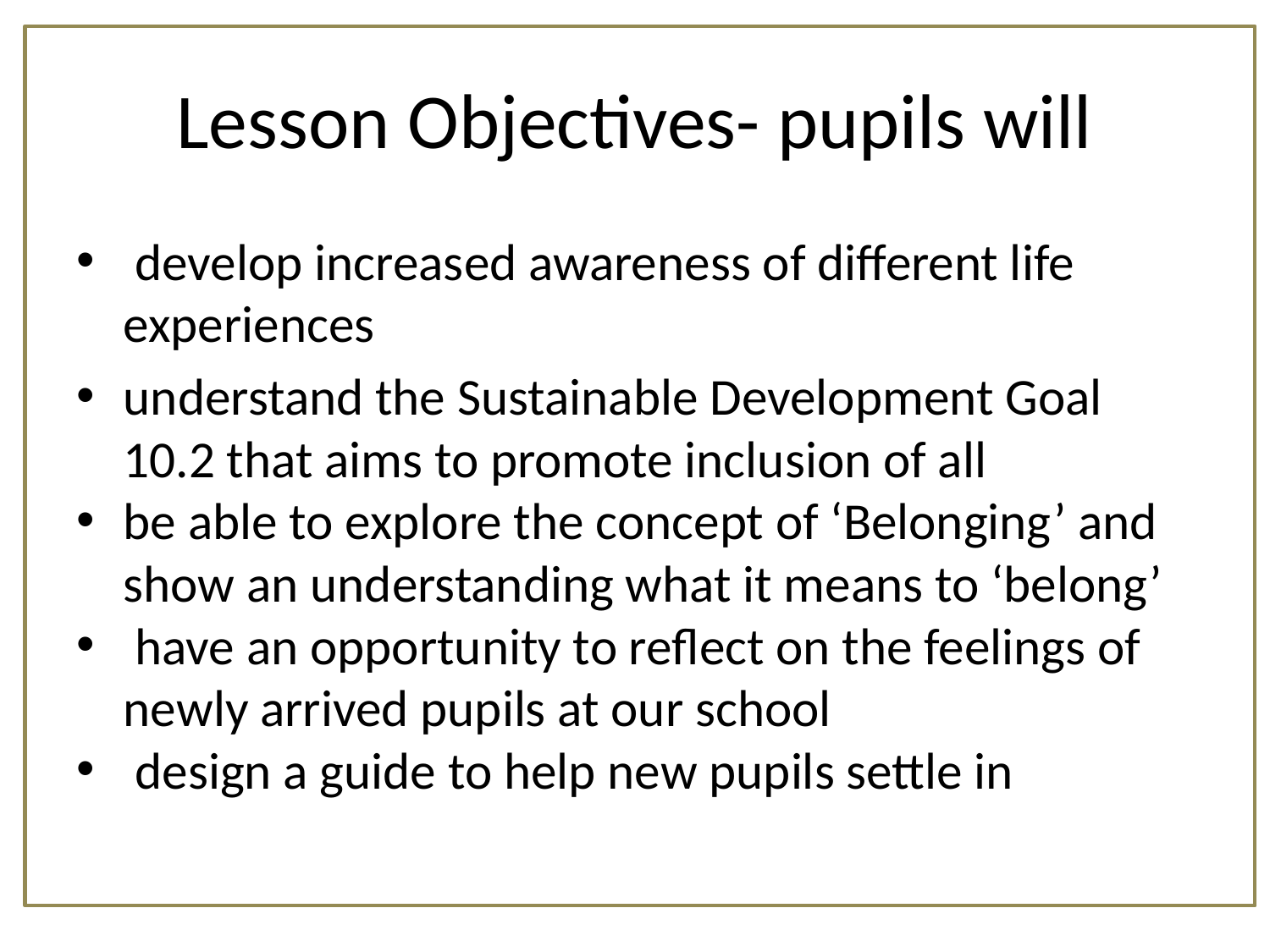

# Lesson Objectives- pupils will
 develop increased awareness of different life experiences
understand the Sustainable Development Goal 10.2 that aims to promote inclusion of all
be able to explore the concept of ‘Belonging’ and  show an understanding what it means to ‘belong’
 have an opportunity to reflect on the feelings of newly arrived pupils at our school
 design a guide to help new pupils settle in